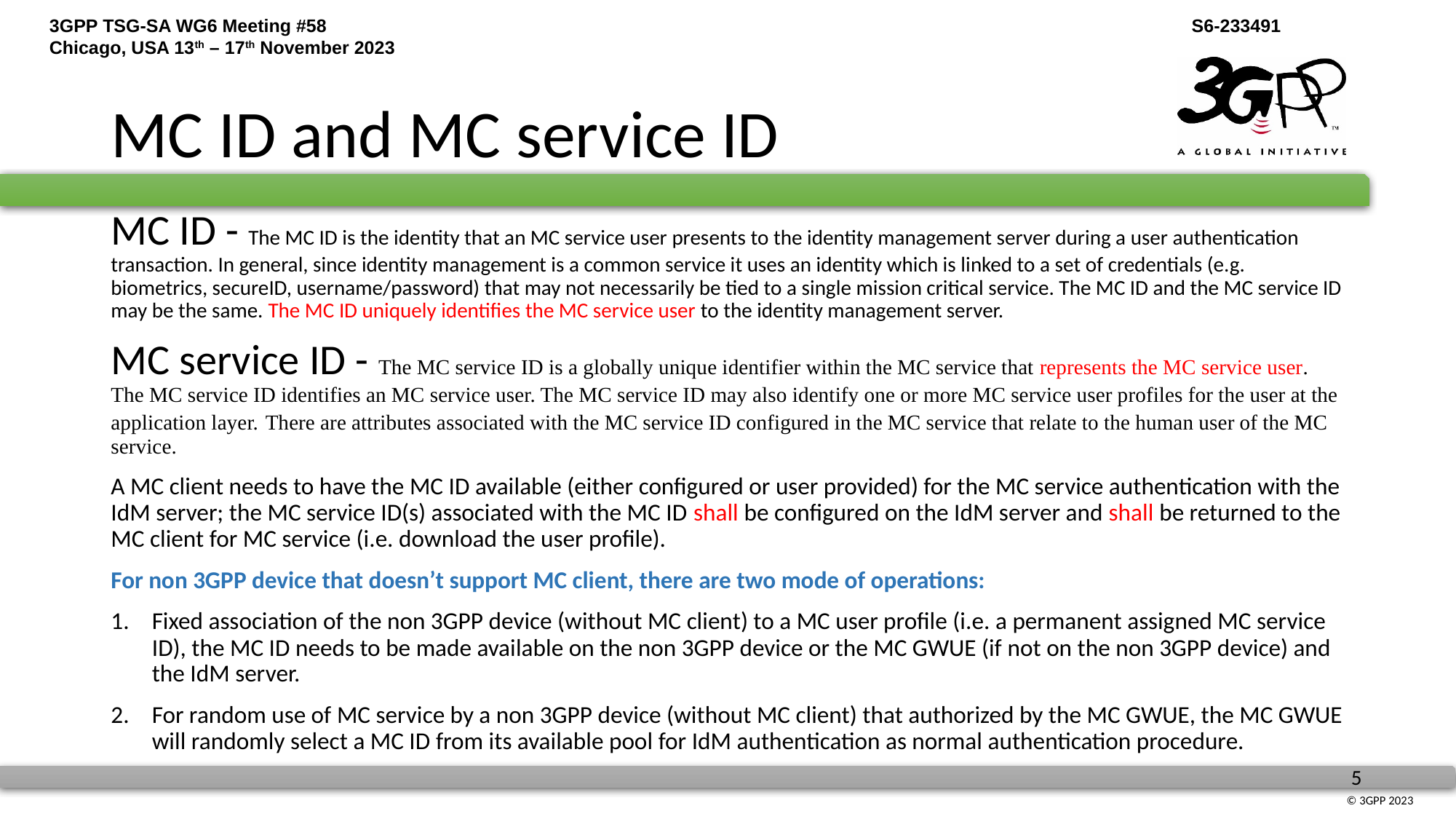

# MC ID and MC service ID
MC ID - The MC ID is the identity that an MC service user presents to the identity management server during a user authentication transaction. In general, since identity management is a common service it uses an identity which is linked to a set of credentials (e.g. biometrics, secureID, username/password) that may not necessarily be tied to a single mission critical service. The MC ID and the MC service ID may be the same. The MC ID uniquely identifies the MC service user to the identity management server.
MC service ID - The MC service ID is a globally unique identifier within the MC service that represents the MC service user. The MC service ID identifies an MC service user. The MC service ID may also identify one or more MC service user profiles for the user at the application layer. There are attributes associated with the MC service ID configured in the MC service that relate to the human user of the MC service.
A MC client needs to have the MC ID available (either configured or user provided) for the MC service authentication with the IdM server; the MC service ID(s) associated with the MC ID shall be configured on the IdM server and shall be returned to the MC client for MC service (i.e. download the user profile).
For non 3GPP device that doesn’t support MC client, there are two mode of operations:
Fixed association of the non 3GPP device (without MC client) to a MC user profile (i.e. a permanent assigned MC service ID), the MC ID needs to be made available on the non 3GPP device or the MC GWUE (if not on the non 3GPP device) and the IdM server.
For random use of MC service by a non 3GPP device (without MC client) that authorized by the MC GWUE, the MC GWUE will randomly select a MC ID from its available pool for IdM authentication as normal authentication procedure.